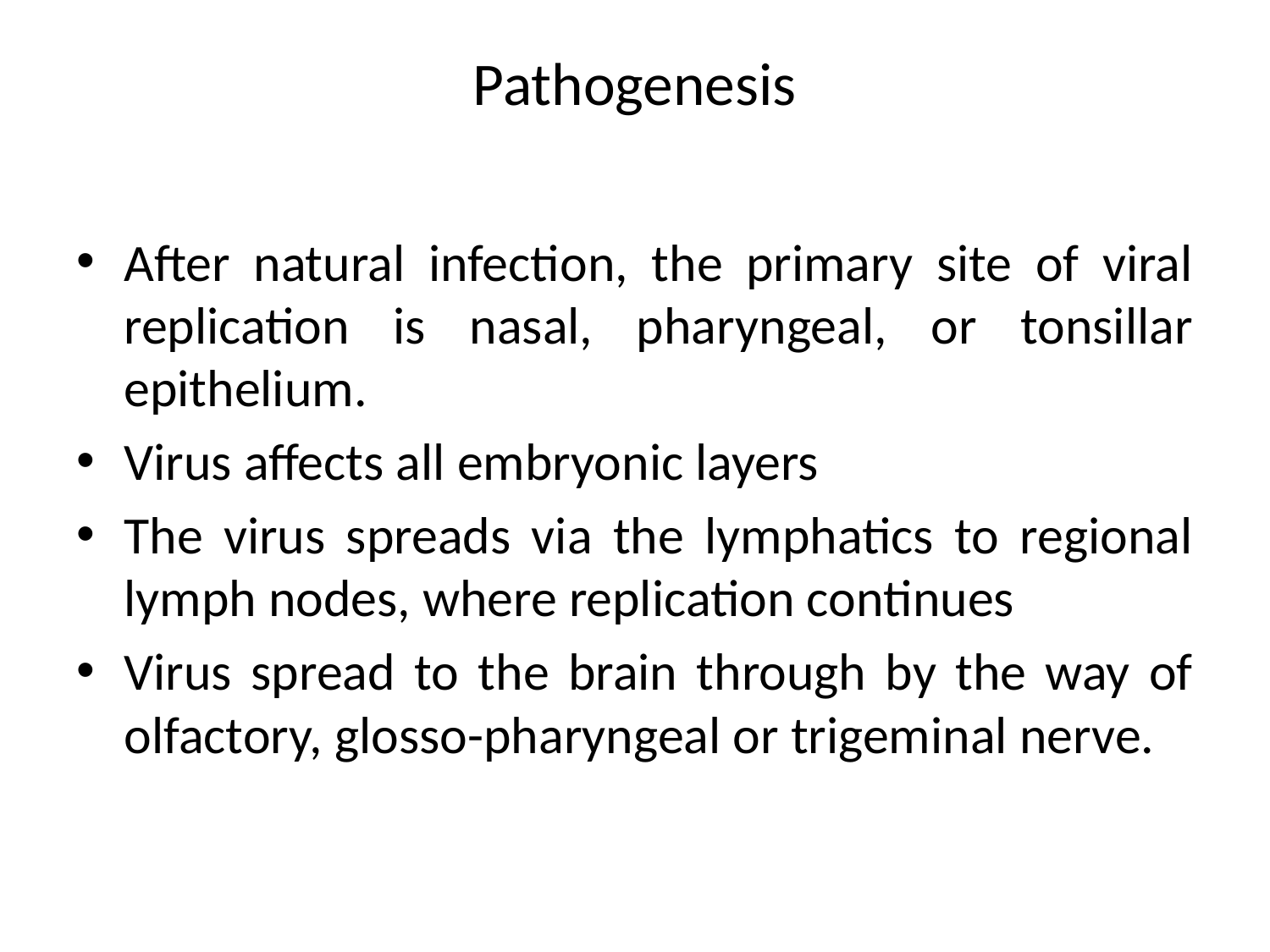

# Pathogenesis
After natural infection, the primary site of viral replication is nasal, pharyngeal, or tonsillar epithelium.
Virus affects all embryonic layers
The virus spreads via the lymphatics to regional lymph nodes, where replication continues
Virus spread to the brain through by the way of olfactory, glosso-pharyngeal or trigeminal nerve.